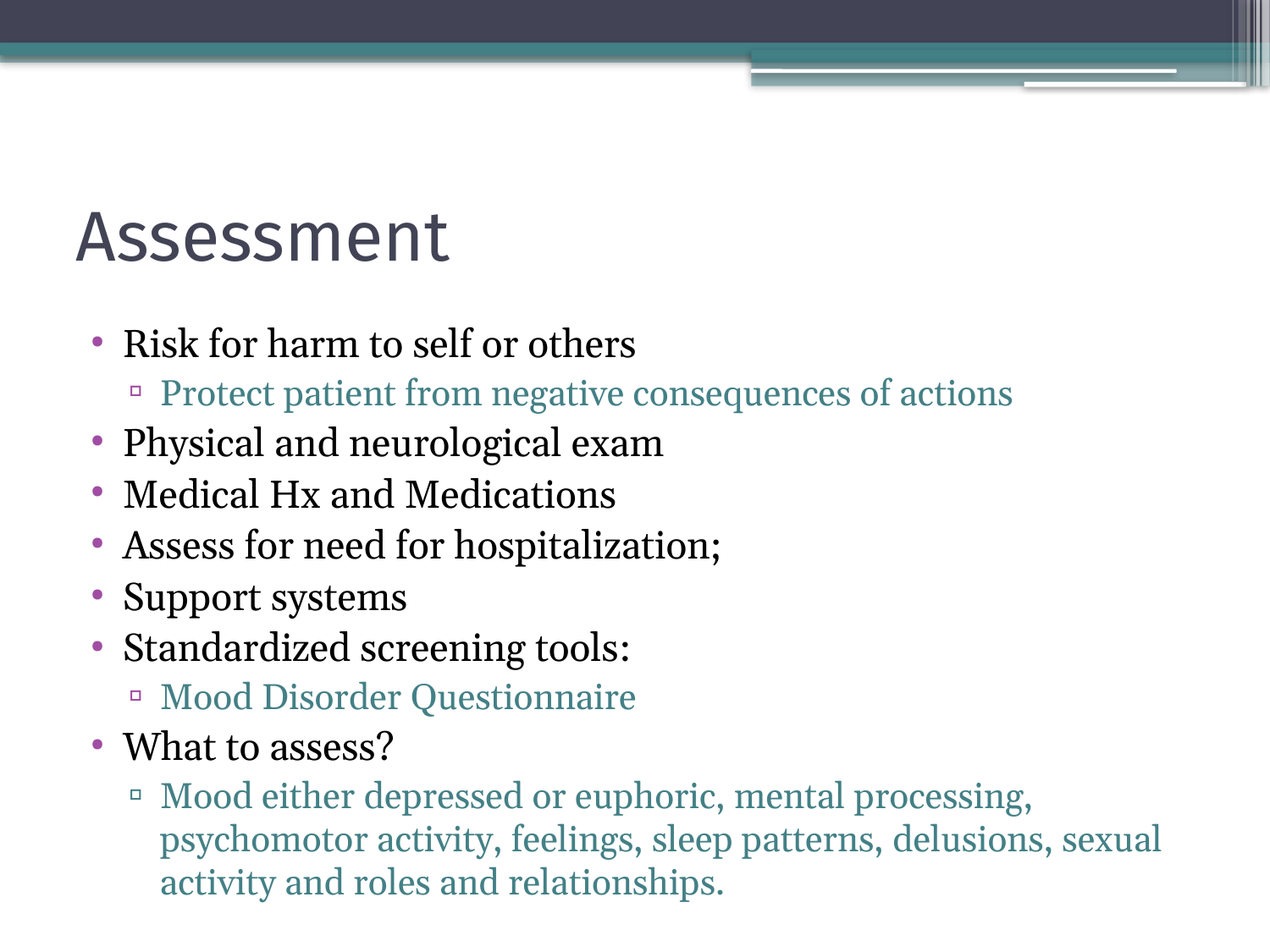

# Assessment
Risk for harm to self or others
Protect patient from negative consequences of actions
Physical and neurological exam
Medical Hx and Medications
Assess for need for hospitalization;
Support systems
Standardized screening tools:
Mood Disorder Questionnaire
What to assess?
Mood either depressed or euphoric, mental processing, psychomotor activity, feelings, sleep patterns, delusions, sexual activity and roles and relationships.